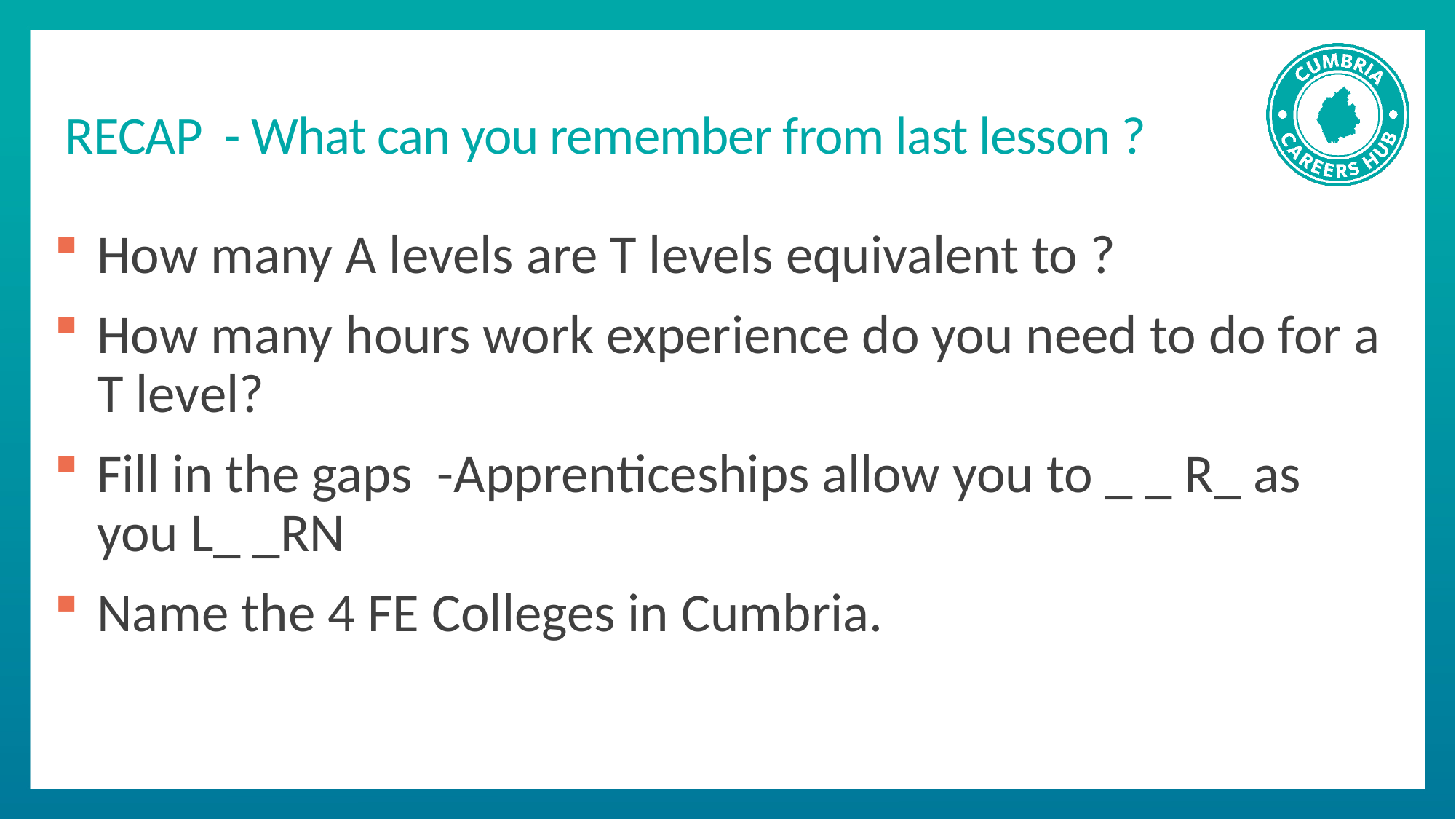

# RECAP  - What can you remember from last lesson ?
How many A levels are T levels equivalent to ?
How many hours work experience do you need to do for a T level?
Fill in the gaps  -Apprenticeships allow you to _ _ R_ as you L_ _RN
Name the 4 FE Colleges in Cumbria.